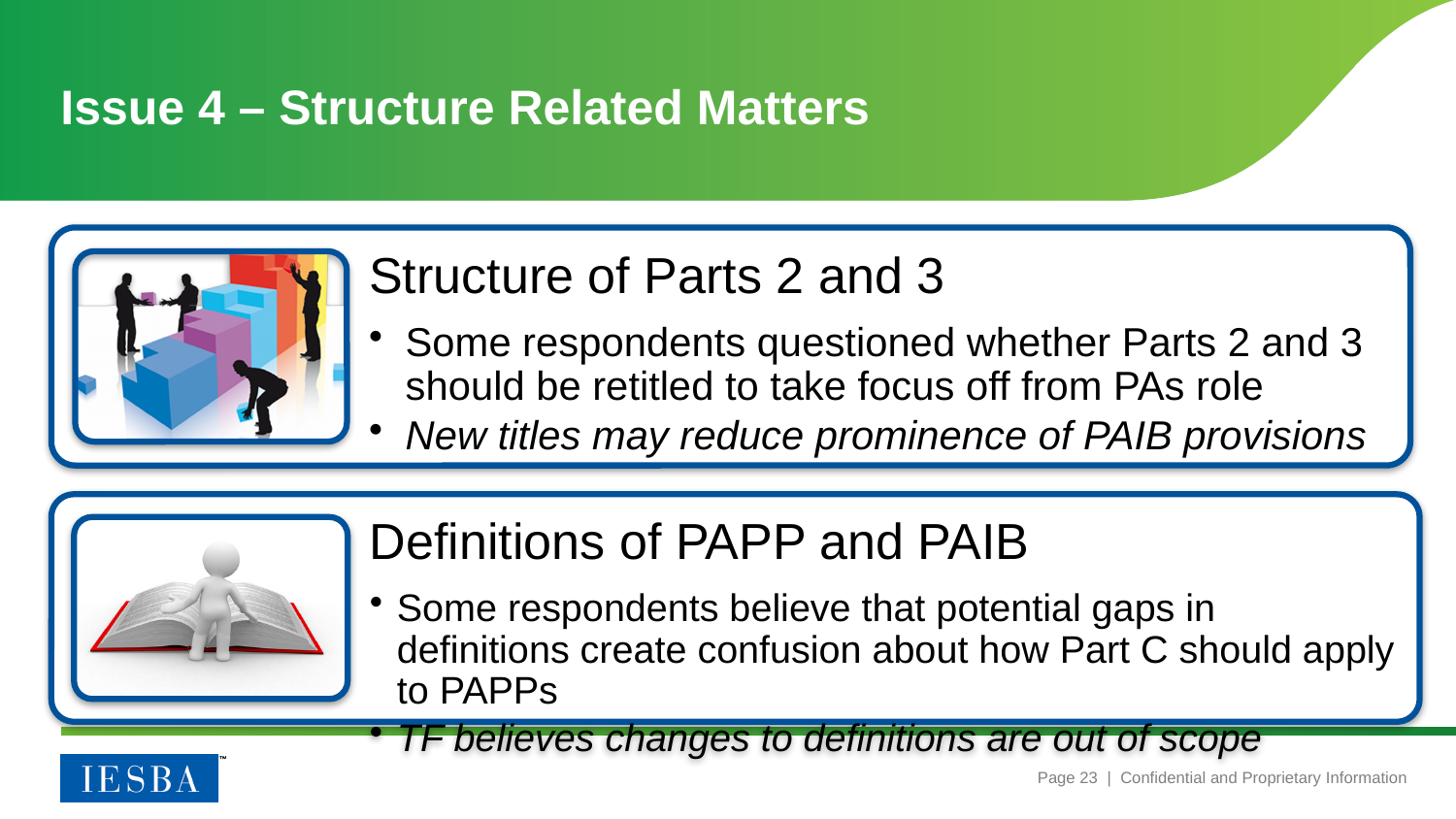

# Issue 4 – Structure Related Matters
Structure of Parts 2 and 3
Some respondents questioned whether Parts 2 and 3 should be retitled to take focus off from PAs role
New titles may reduce prominence of PAIB provisions
Definitions of PAPP and PAIB
Some respondents believe that potential gaps in definitions create confusion about how Part C should apply to PAPPs
TF believes changes to definitions are out of scope